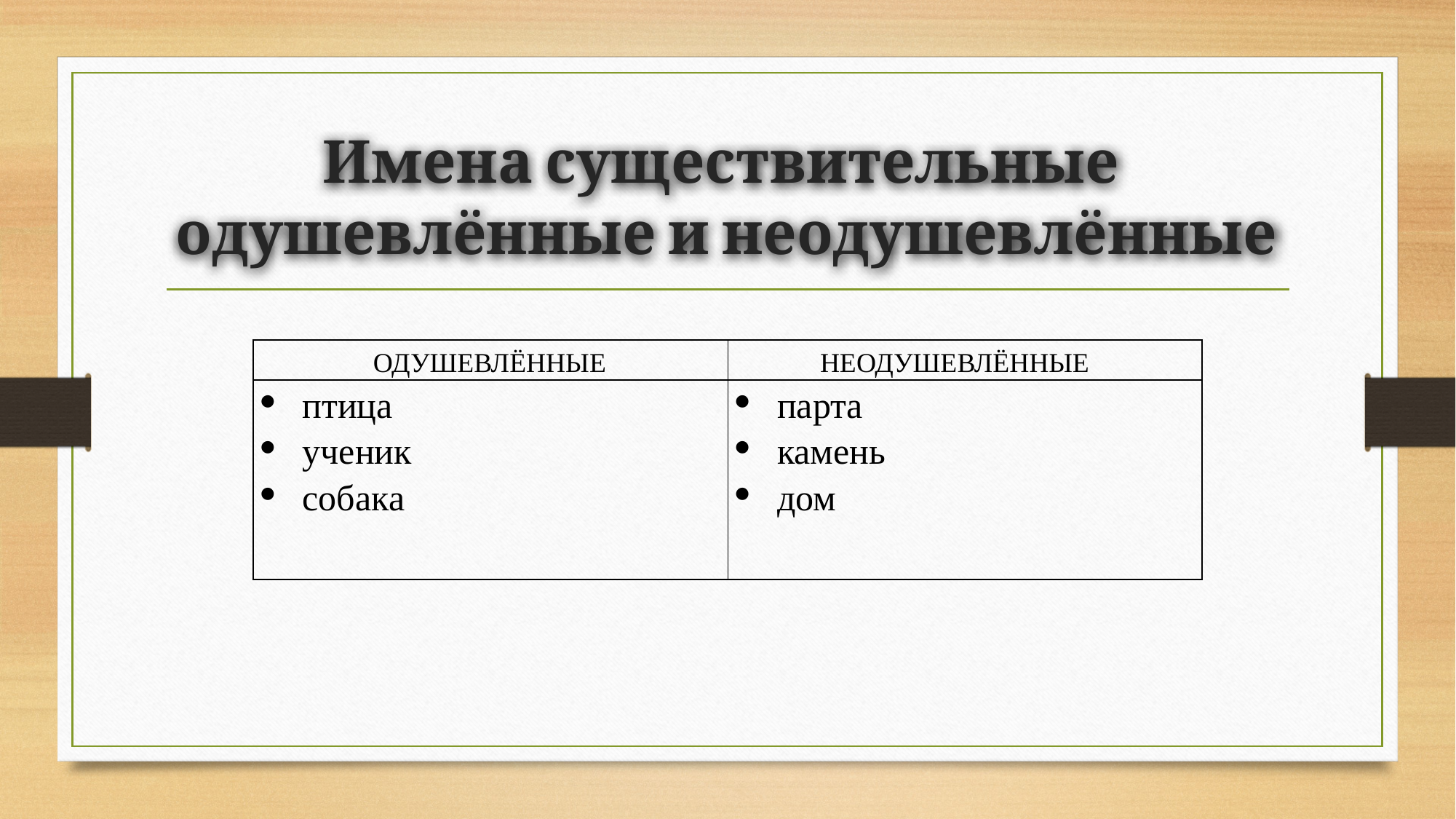

# Имена существительные одушевлённые и неодушевлённые
|  |  |
| --- | --- |
| птица ученик собака | парта камень дом |
ОДУШЕВЛЁННЫЕ                               НЕОДУШЕВЛЁННЫЕ